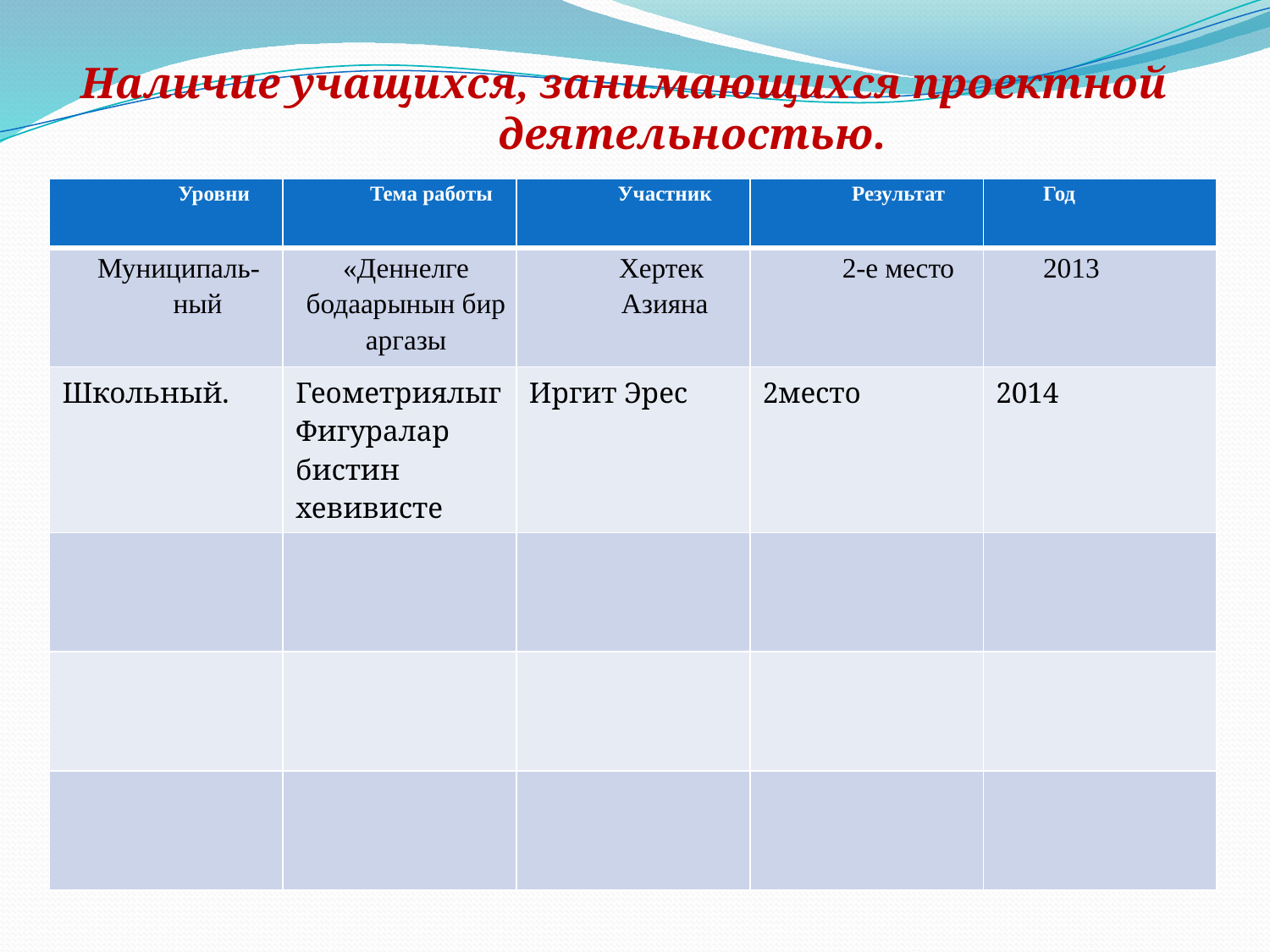

Наличие учащихся, занимающихся проектной          деятельностью.

| Уровни | Тема работы | Участник | Результат | Год |
| --- | --- | --- | --- | --- |
| Муниципаль-ный | «Деннелге бодаарынын бир аргазы | Хертек Азияна | 2-е место | 2013 |
| Школьный. | Геометриялыг Фигуралар бистин хевивисте | Иргит Эрес | 2место | 2014 |
|  |  |  |  |  |
|  |  |  |  |  |
|  |  |  |  |  |